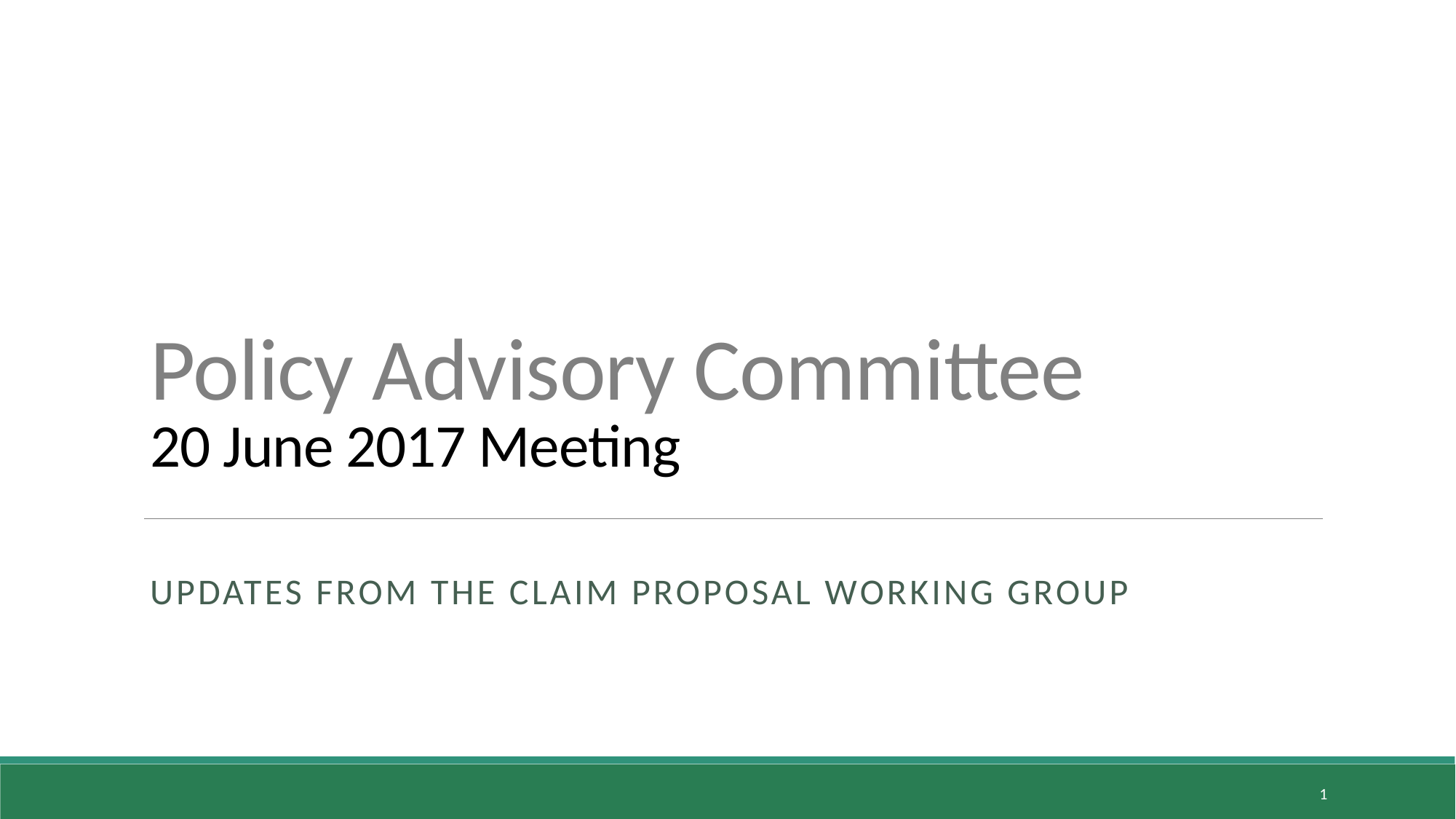

# Policy Advisory Committee 20 June 2017 Meeting
Updates from the Claim Proposal Working Group
1